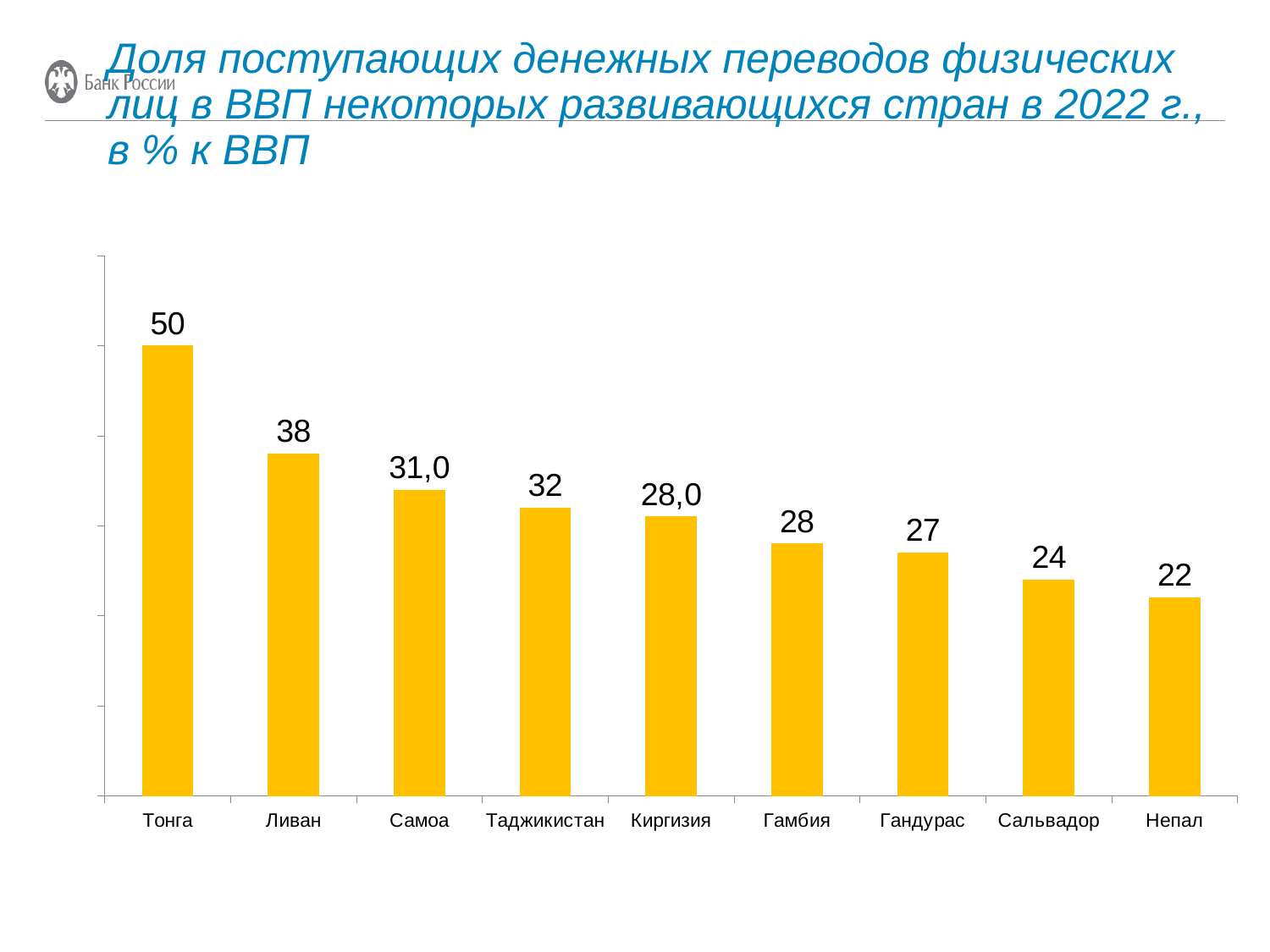

# Доля поступающих денежных переводов физических лиц в ВВП некоторых развивающихся стран в 2022 г., в % к ВВП

### Chart

| Category | Ряд 1 |
|---|---|
| Тонга | 50.0 |
| Ливан | 38.0 |
| Самоа | 34.0 |
| Таджикистан | 32.0 |
| Киргизия | 31.0 |
| Гамбия | 28.0 |
| Гандурас | 27.0 |
| Сальвадор | 24.0 |
| Непал | 22.0 |